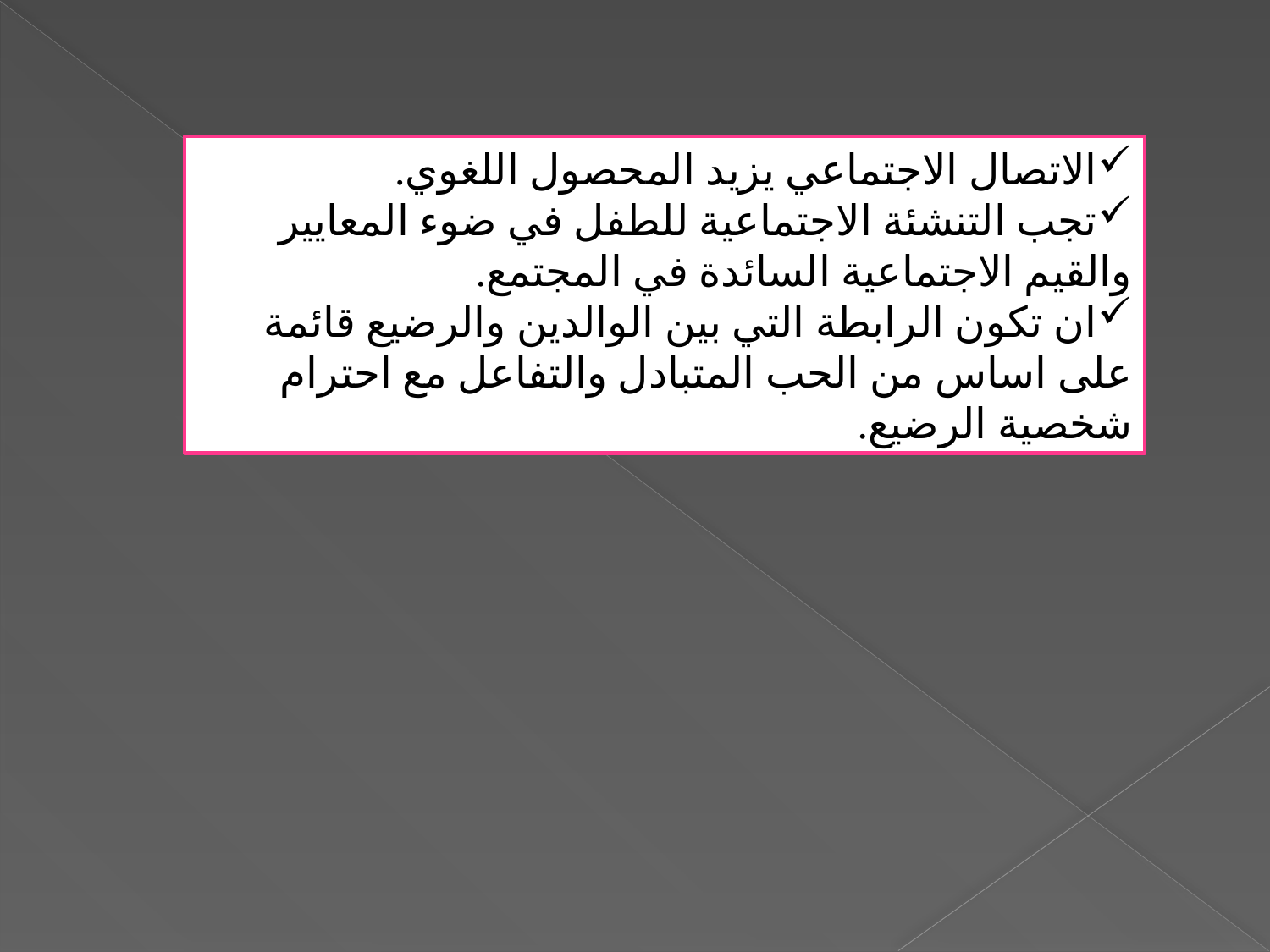

الاتصال الاجتماعي يزيد المحصول اللغوي.
تجب التنشئة الاجتماعية للطفل في ضوء المعايير والقيم الاجتماعية السائدة في المجتمع.
ان تكون الرابطة التي بين الوالدين والرضيع قائمة على اساس من الحب المتبادل والتفاعل مع احترام شخصية الرضيع.